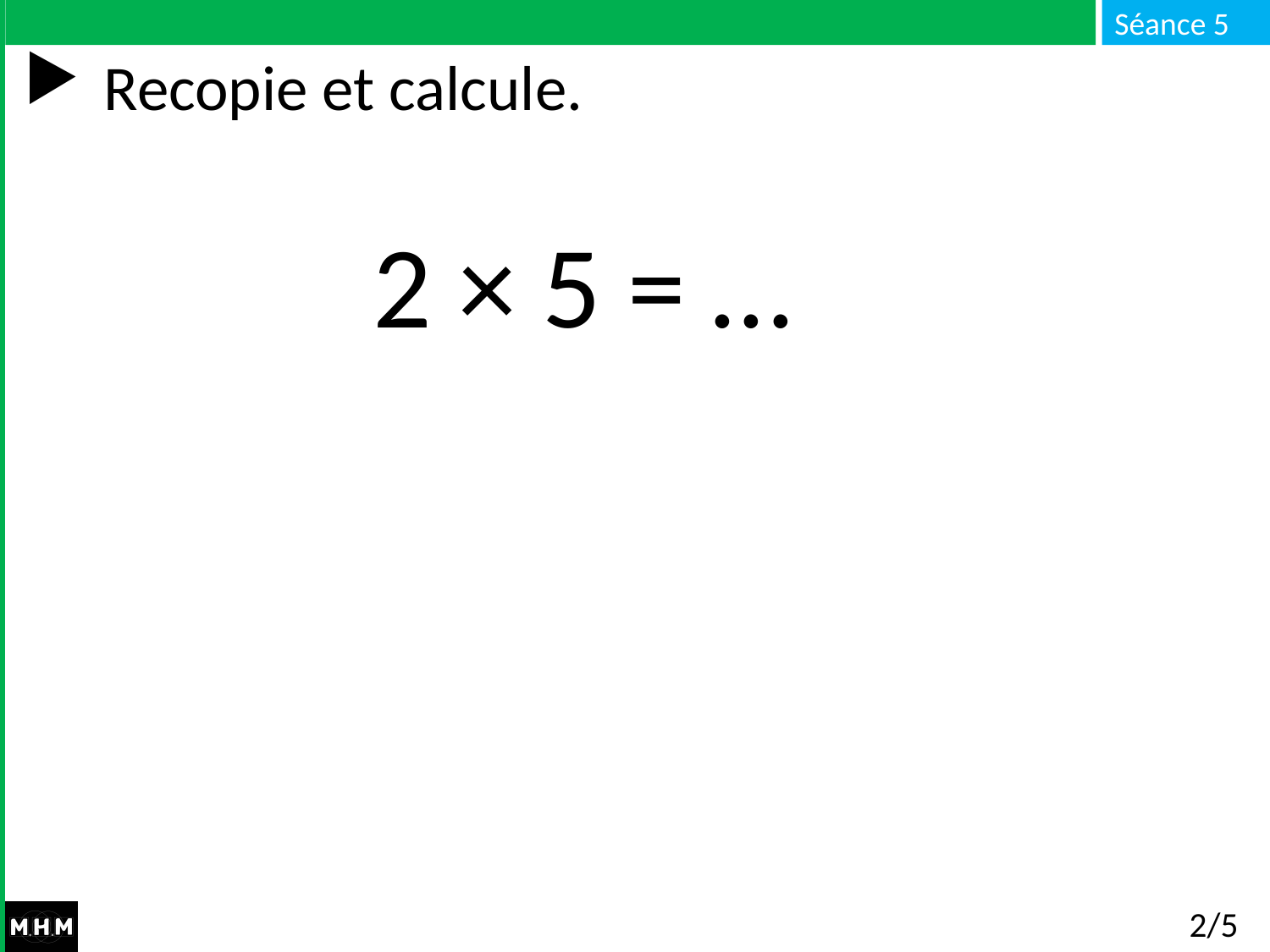

# Recopie et calcule.
2 × 5 = …
2/5